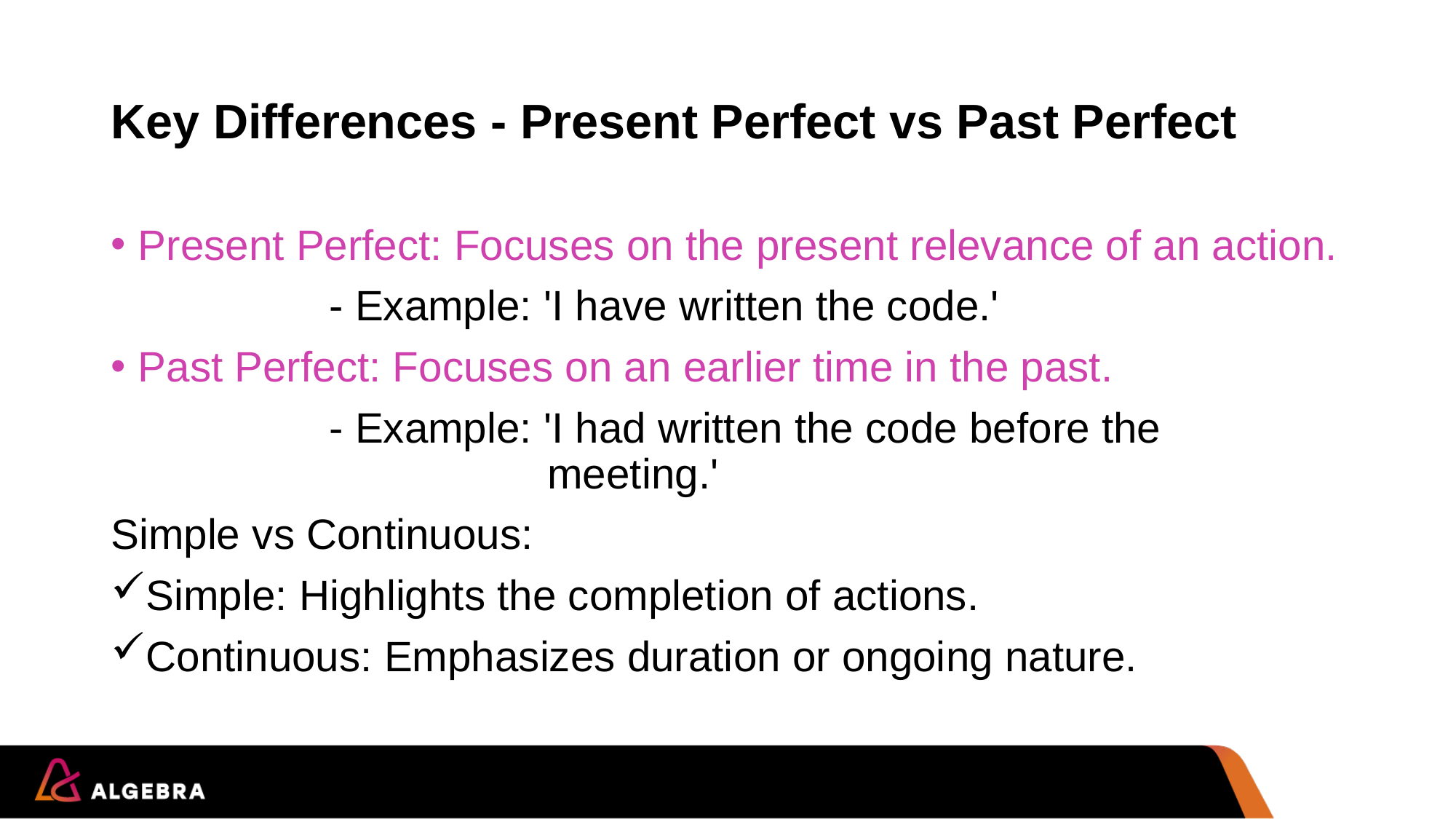

# Key Differences - Present Perfect vs Past Perfect
Present Perfect: Focuses on the present relevance of an action.
		- Example: 'I have written the code.'
Past Perfect: Focuses on an earlier time in the past.
		- Example: 'I had written the code before the 						meeting.'
Simple vs Continuous:
Simple: Highlights the completion of actions.
Continuous: Emphasizes duration or ongoing nature.